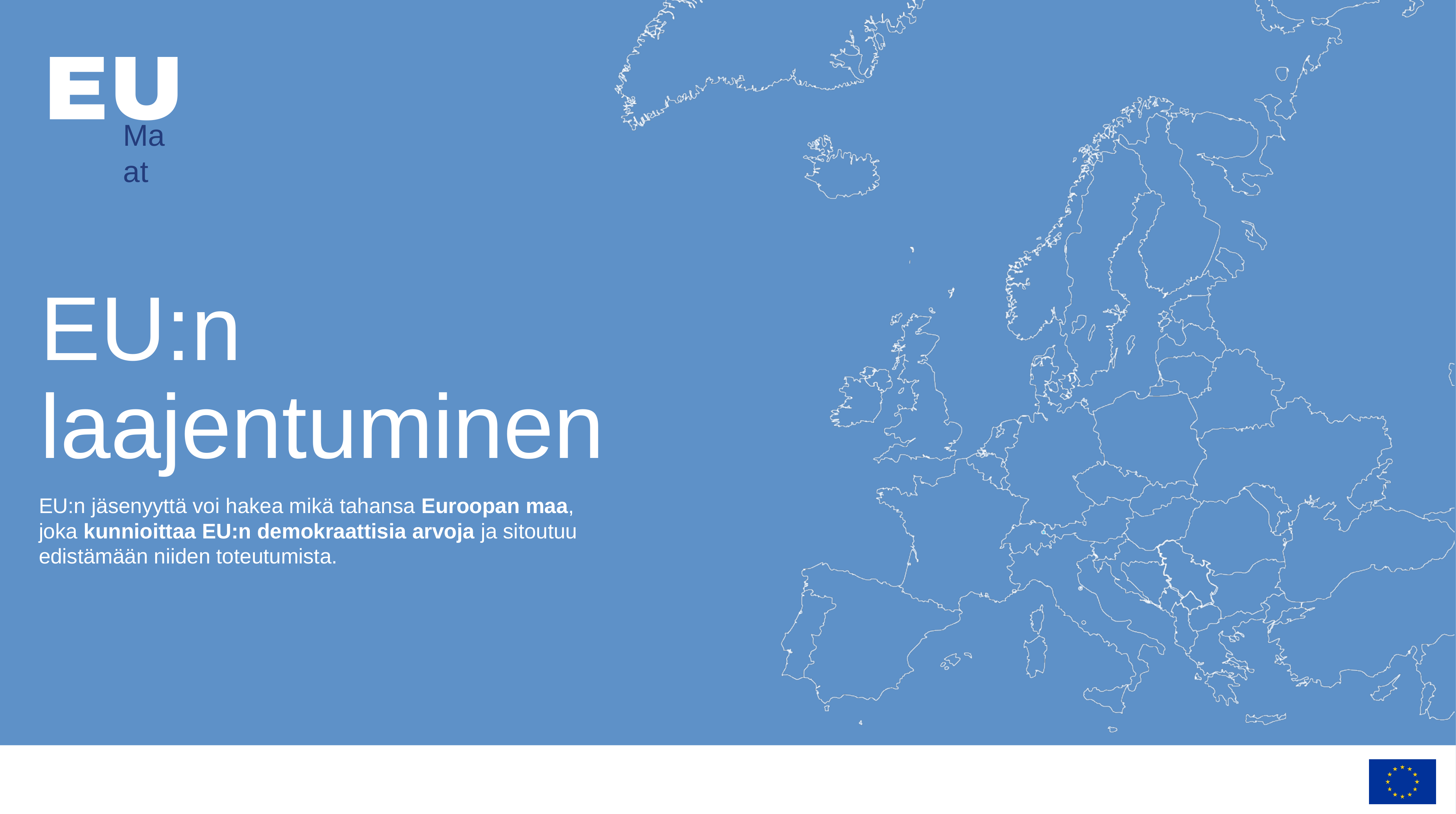

EU:n laajentuminen
EU:n laajentuminen
EU:n jäsenyyttä voi hakea mikä tahansa Euroopan maa, joka kunnioittaa EU:n demokraattisia arvoja ja sitoutuu edistämään niiden toteutumista.